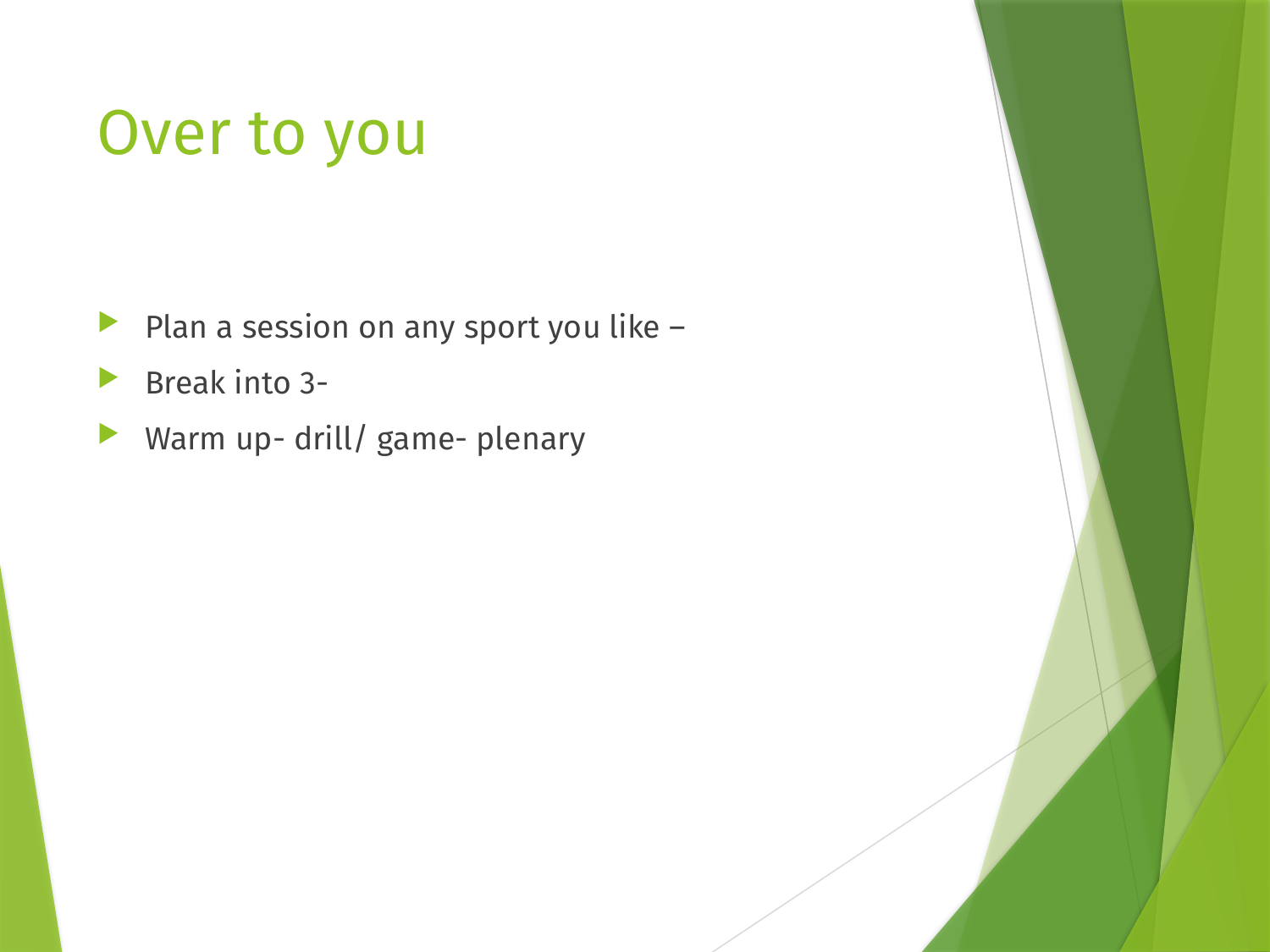

# Over to you
Plan a session on any sport you like –
Break into 3-
Warm up- drill/ game- plenary